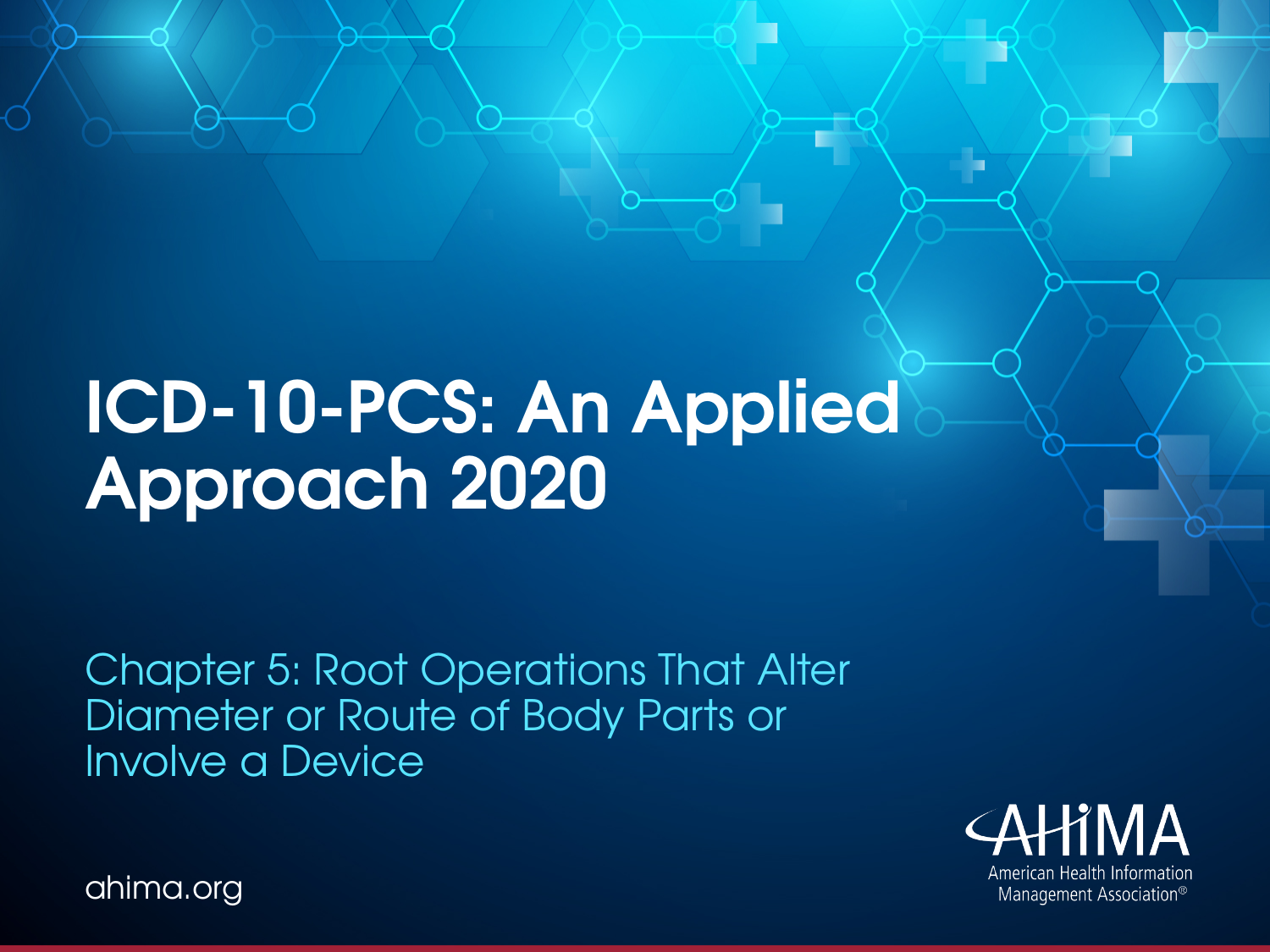

# ICD-10-PCS: An Applied Approach 2020
Chapter 5: Root Operations That Alter Diameter or Route of Body Parts or Involve a Device